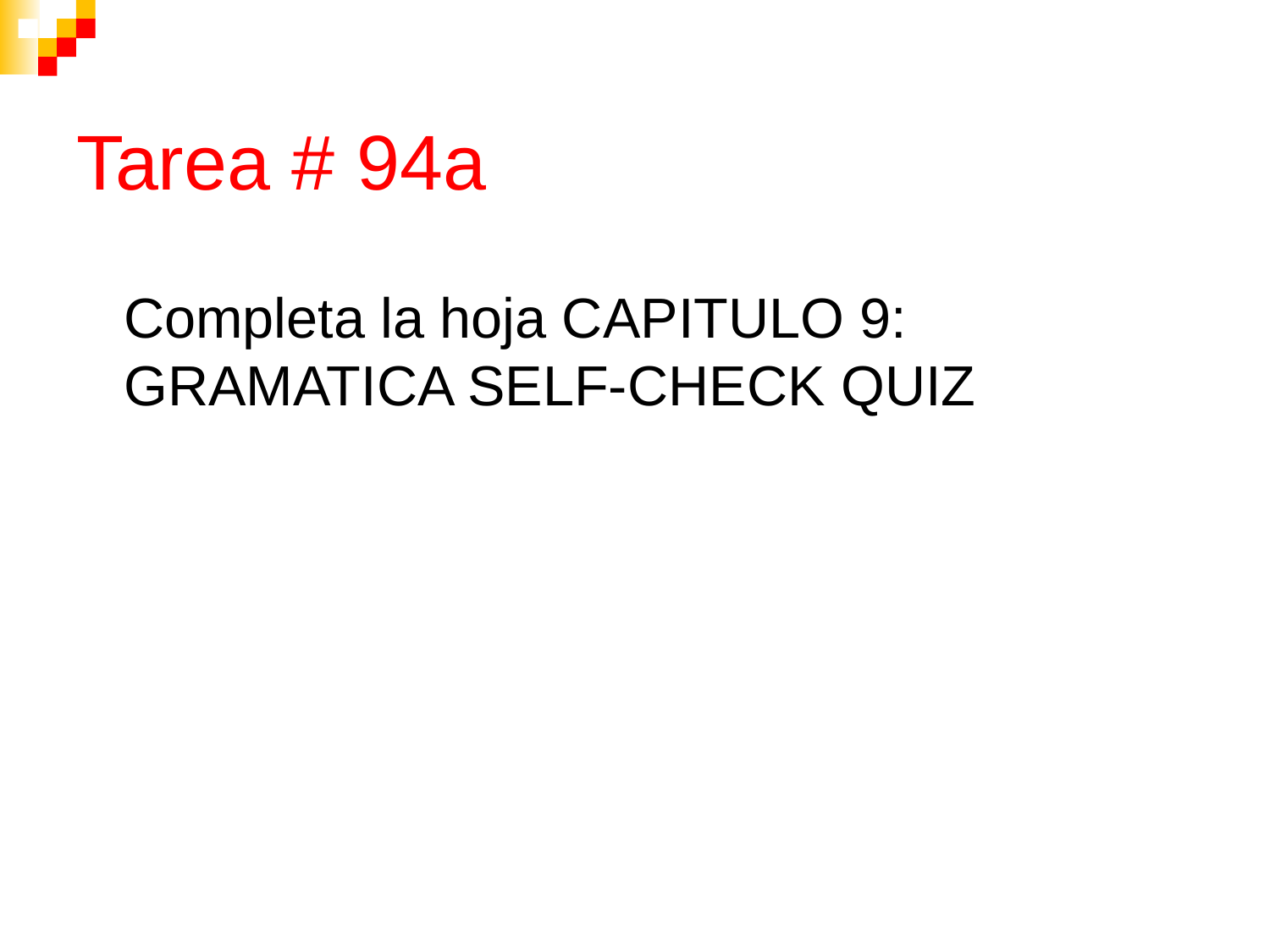

# Tarea # 94a
Completa la hoja CAPITULO 9: GRAMATICA SELF-CHECK QUIZ